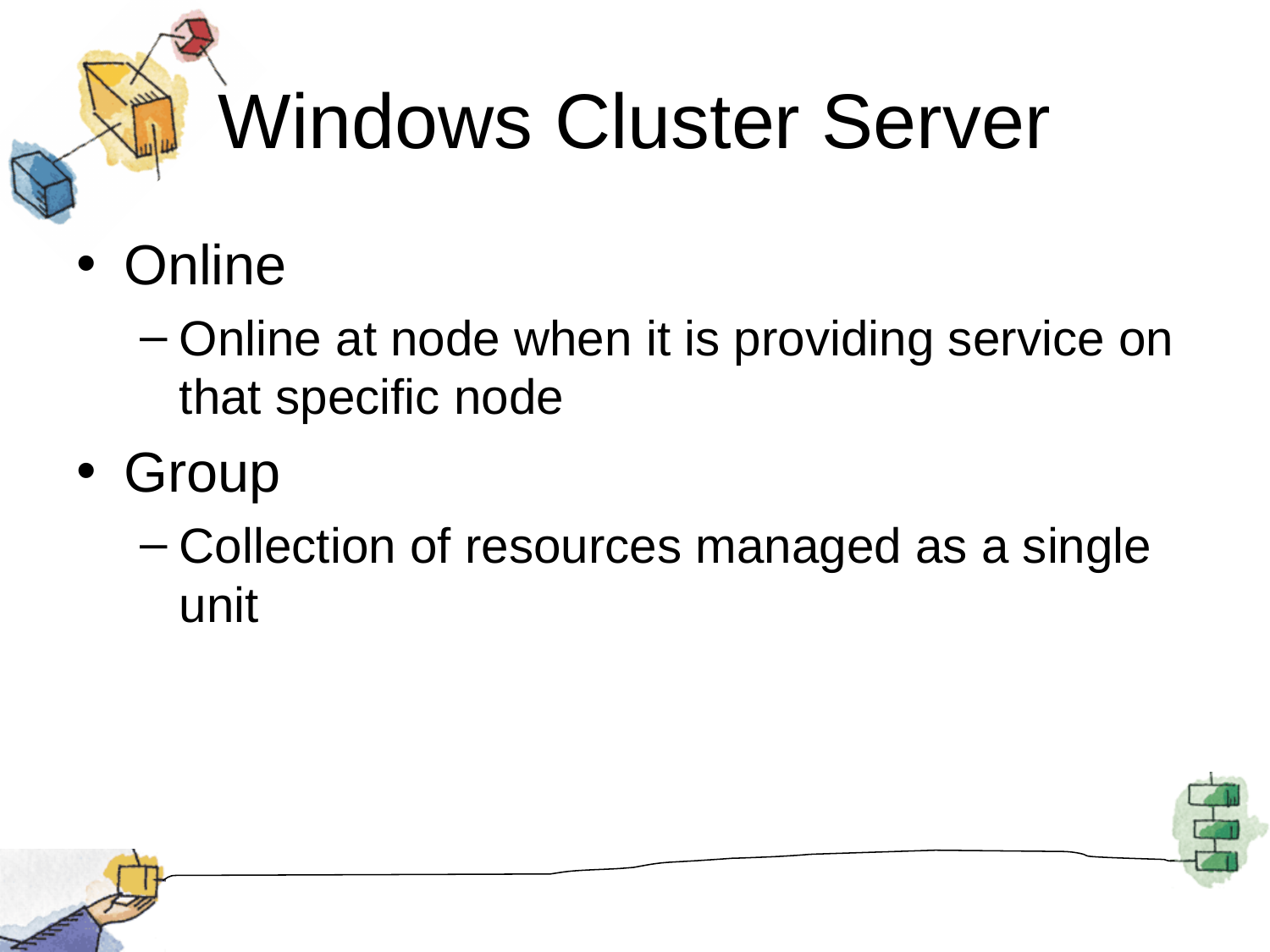

# Windows Cluster Server
Online
Online at node when it is providing service on that specific node
Group
Collection of resources managed as a single unit